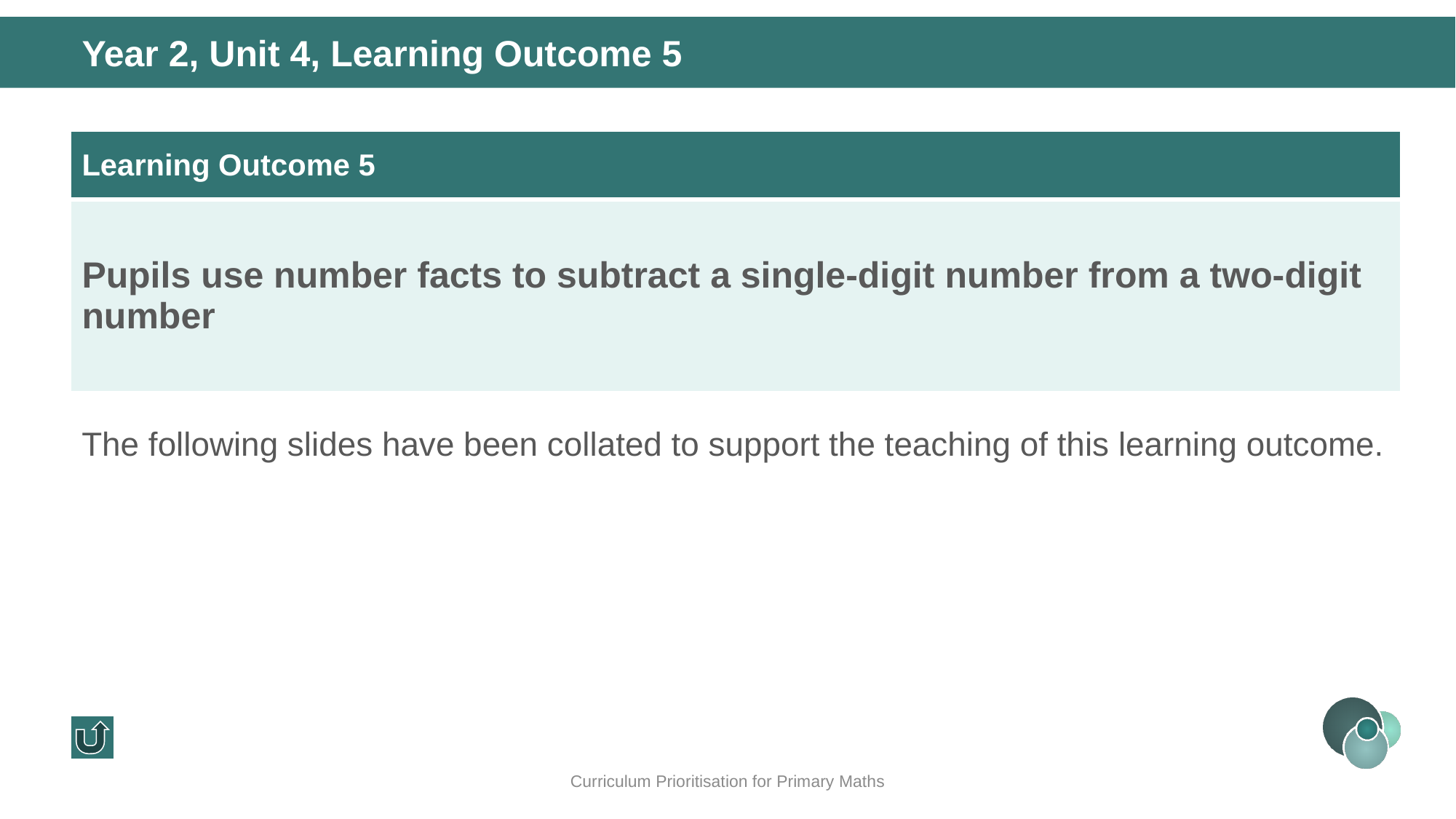

Year 2, Unit 4, Learning Outcome 5
| Learning Outcome 5 |
| --- |
| Pupils use number facts to subtract a single-digit number from a two-digit number |
The following slides have been collated to support the teaching of this learning outcome.

Curriculum Prioritisation for Primary Maths